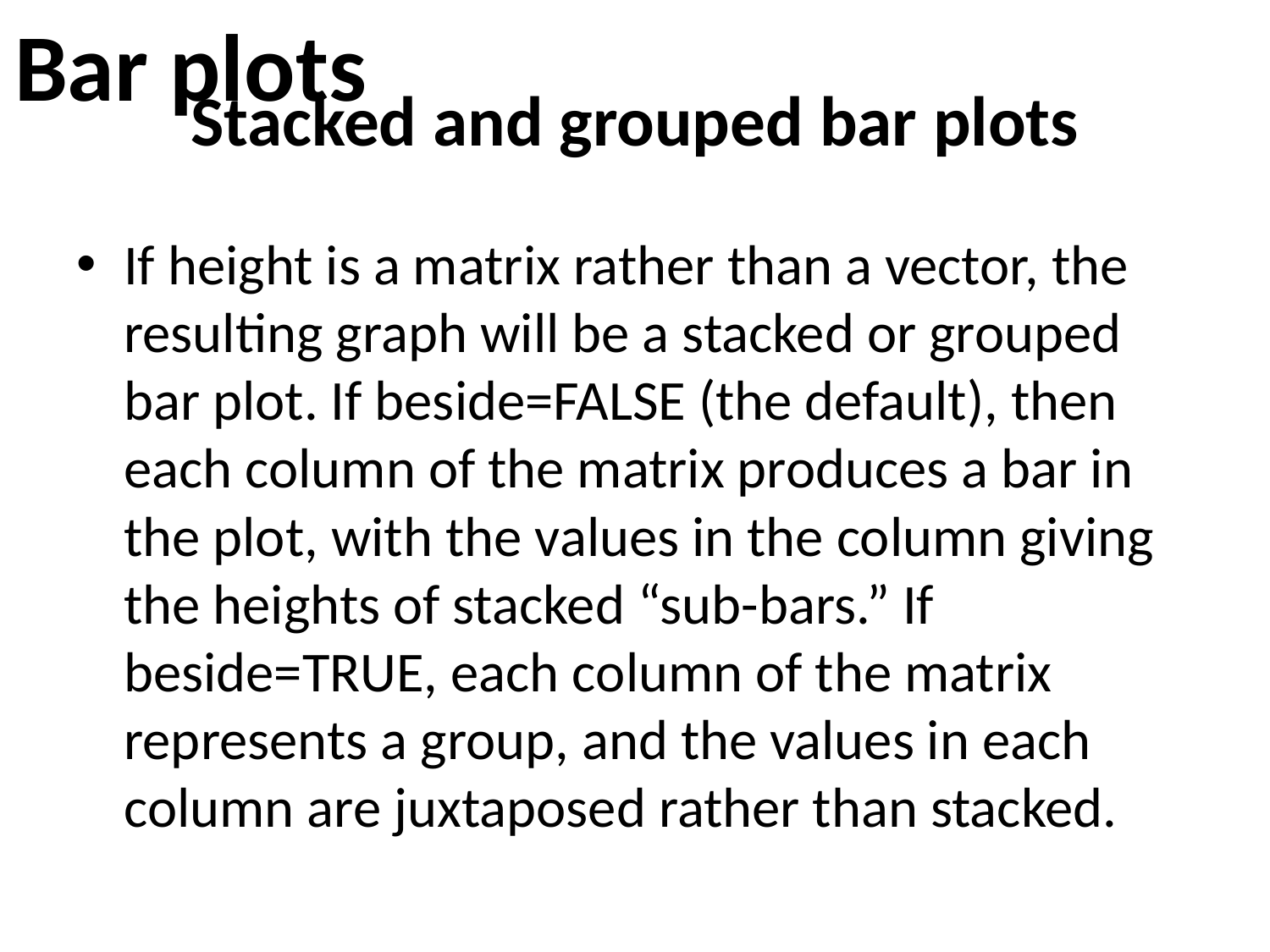

Bar plots
# Stacked and grouped bar plots
If height is a matrix rather than a vector, the resulting graph will be a stacked or grouped bar plot. If beside=FALSE (the default), then each column of the matrix produces a bar in the plot, with the values in the column giving the heights of stacked “sub-bars.” If beside=TRUE, each column of the matrix represents a group, and the values in each column are juxtaposed rather than stacked.